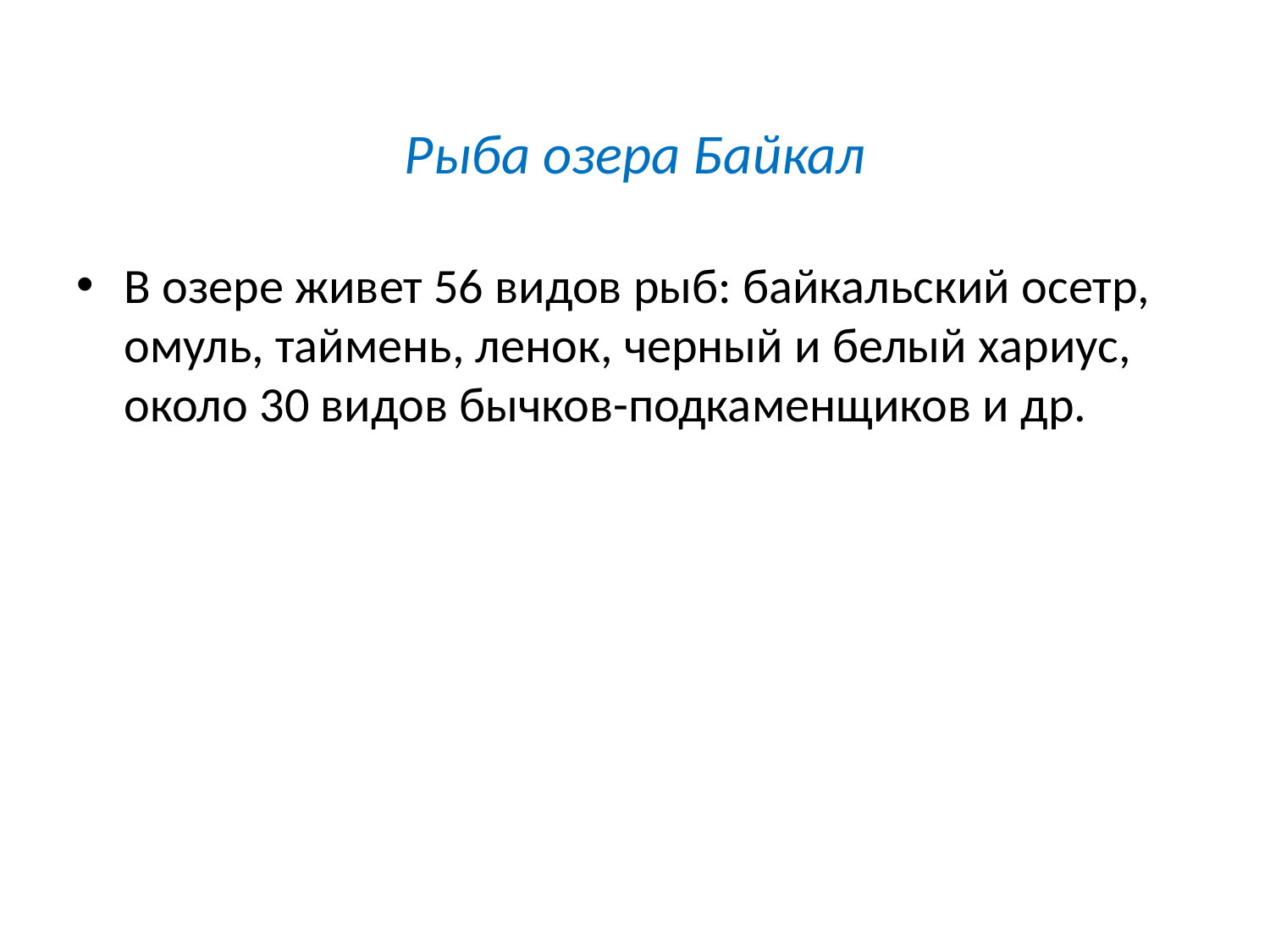

# Рыба озера Байкал
В озере живет 56 видов рыб: байкальский осетр, омуль, таймень, ленок, черный и белый хариус, около 30 видов бычков-подкаменщиков и др.